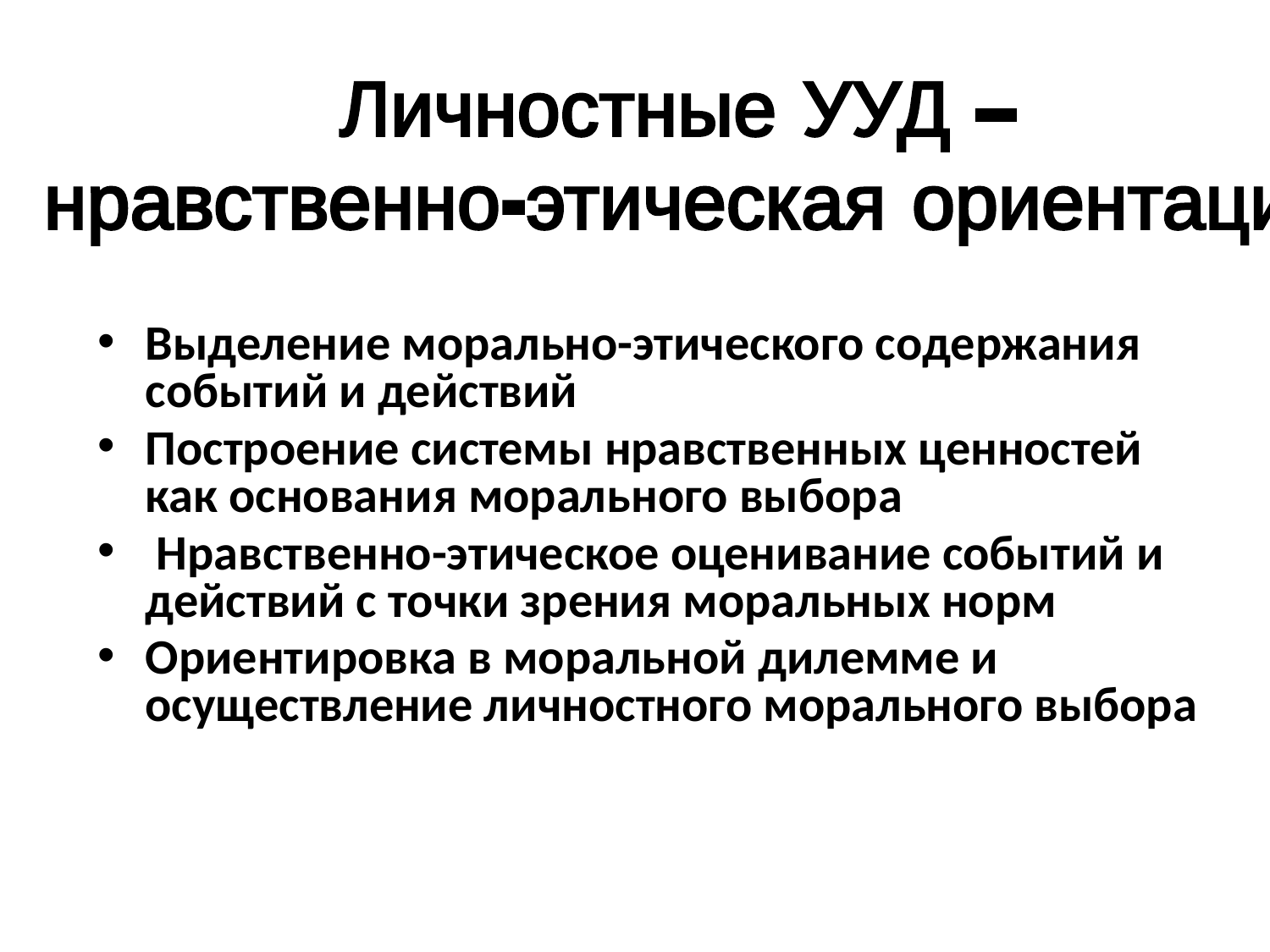

# Личностные УУД – нравственно-этическая ориентация
Выделение морально-этического содержания событий и действий
Построение системы нравственных ценностей как основания морального выбора
 Нравственно-этическое оценивание событий и действий с точки зрения моральных норм
Ориентировка в моральной дилемме и осуществление личностного морального выбора